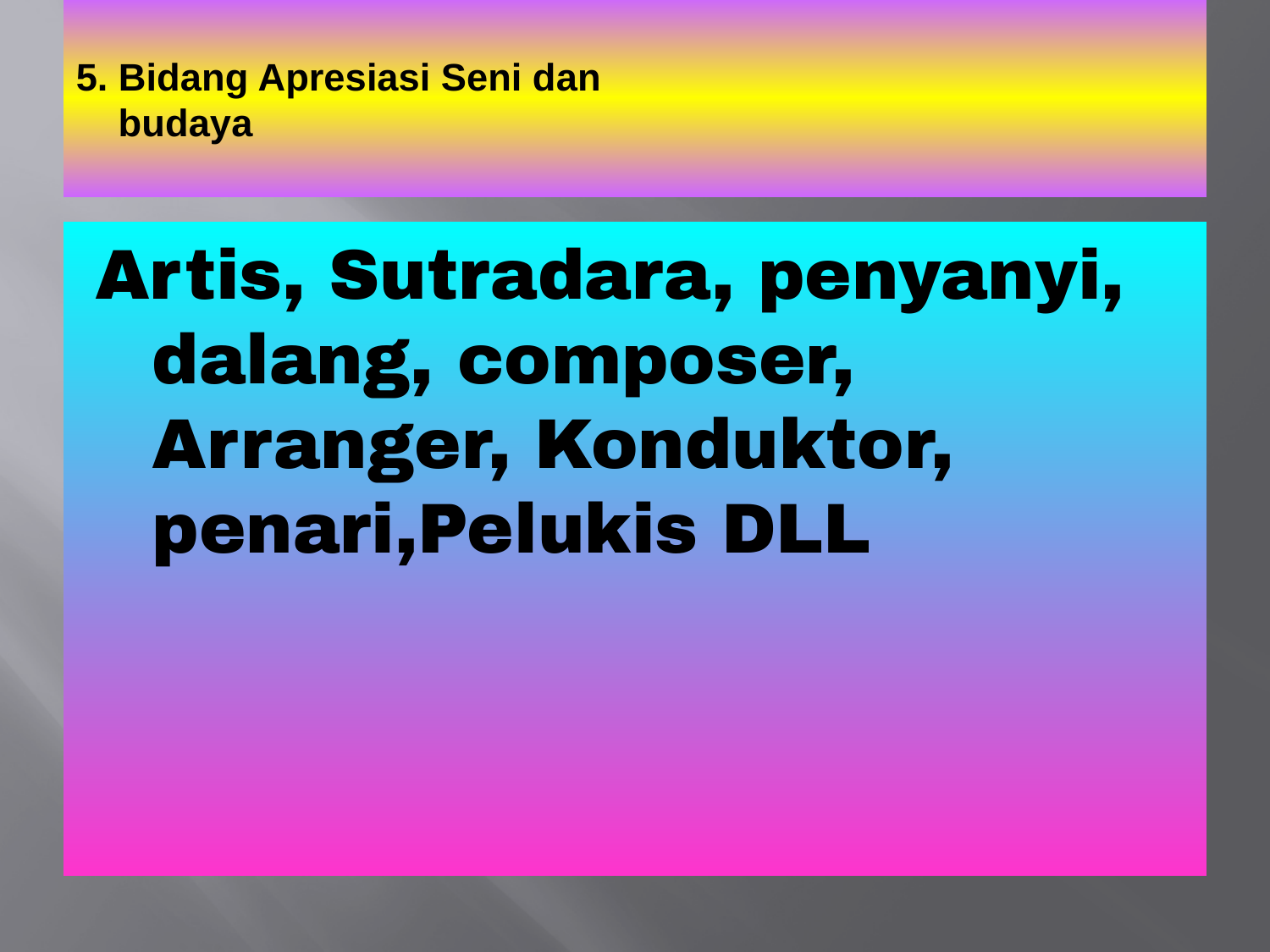

# 5. Bidang Apresiasi Seni dan budaya
Artis, Sutradara, penyanyi, dalang, composer, Arranger, Konduktor, penari,Pelukis DLL